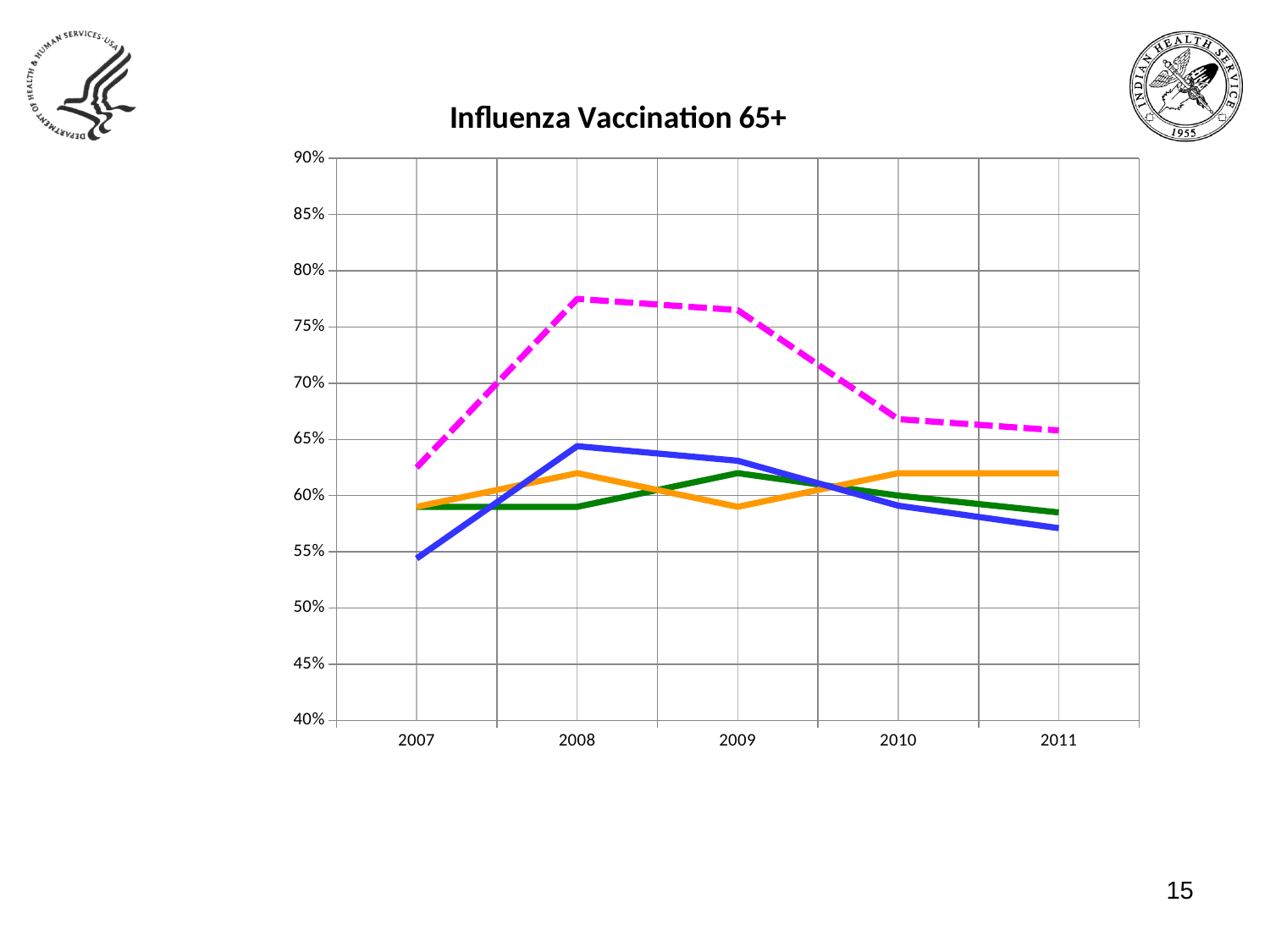

### Chart: Influenza Vaccination 65+

| Category | National Target | National Average | Service Unit Only | Portland Area Average |
|---|---|---|---|---|
| 2007 | 0.59 | 0.59 | 0.625 | 0.544 |
| 2008 | 0.59 | 0.62 | 0.775 | 0.644 |
| 2009 | 0.62 | 0.59 | 0.765 | 0.631 |
| 2010 | 0.6 | 0.62 | 0.668 | 0.591 |
| 2011 | 0.585 | 0.62 | 0.658 | 0.571 |
15